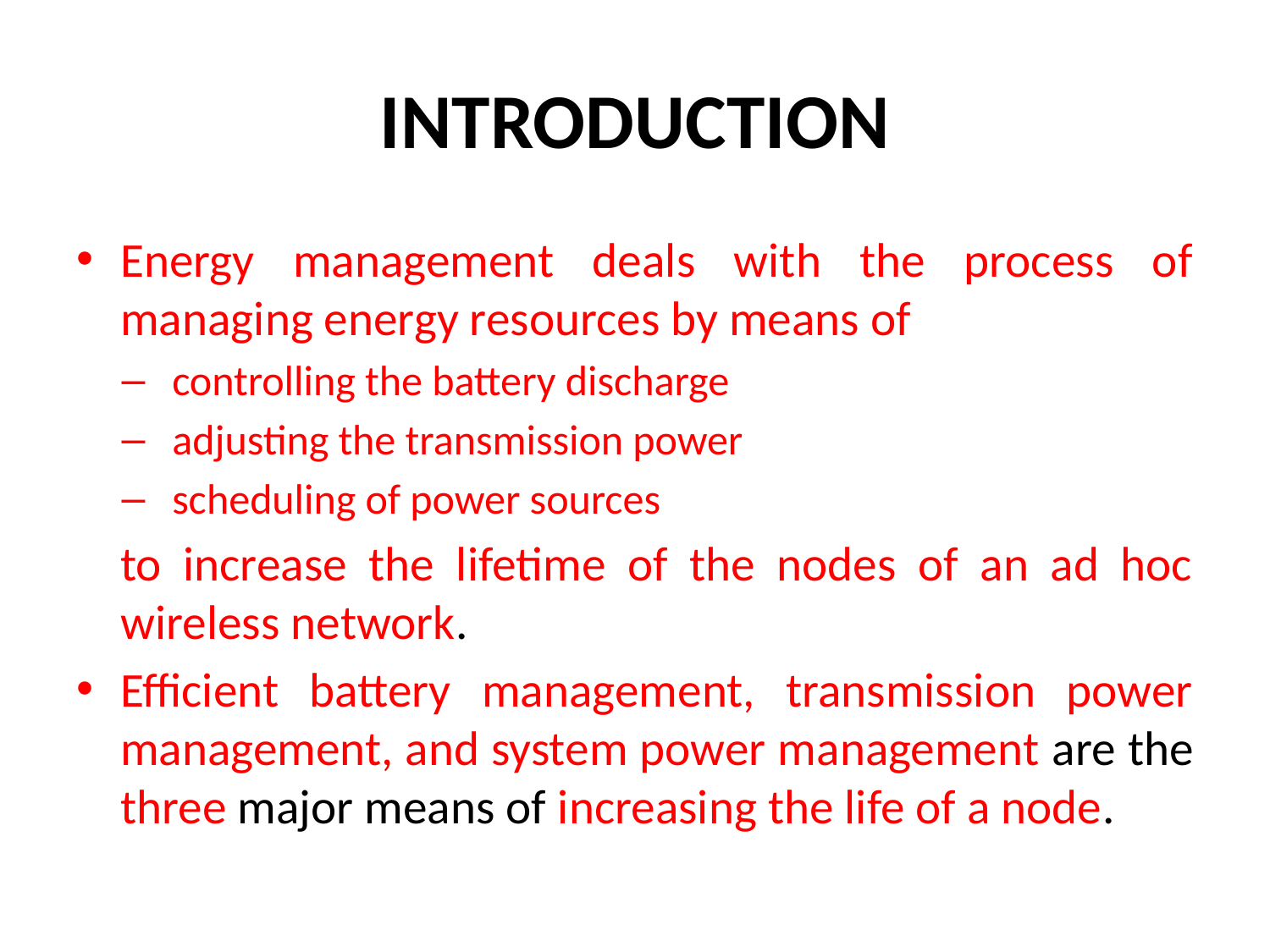

# INTRODUCTION
Energy management deals with the process of managing energy resources by means of
controlling the battery discharge
adjusting the transmission power
scheduling of power sources
	to increase the lifetime of the nodes of an ad hoc wireless network.
Efficient battery management, transmission power management, and system power management are the three major means of increasing the life of a node.